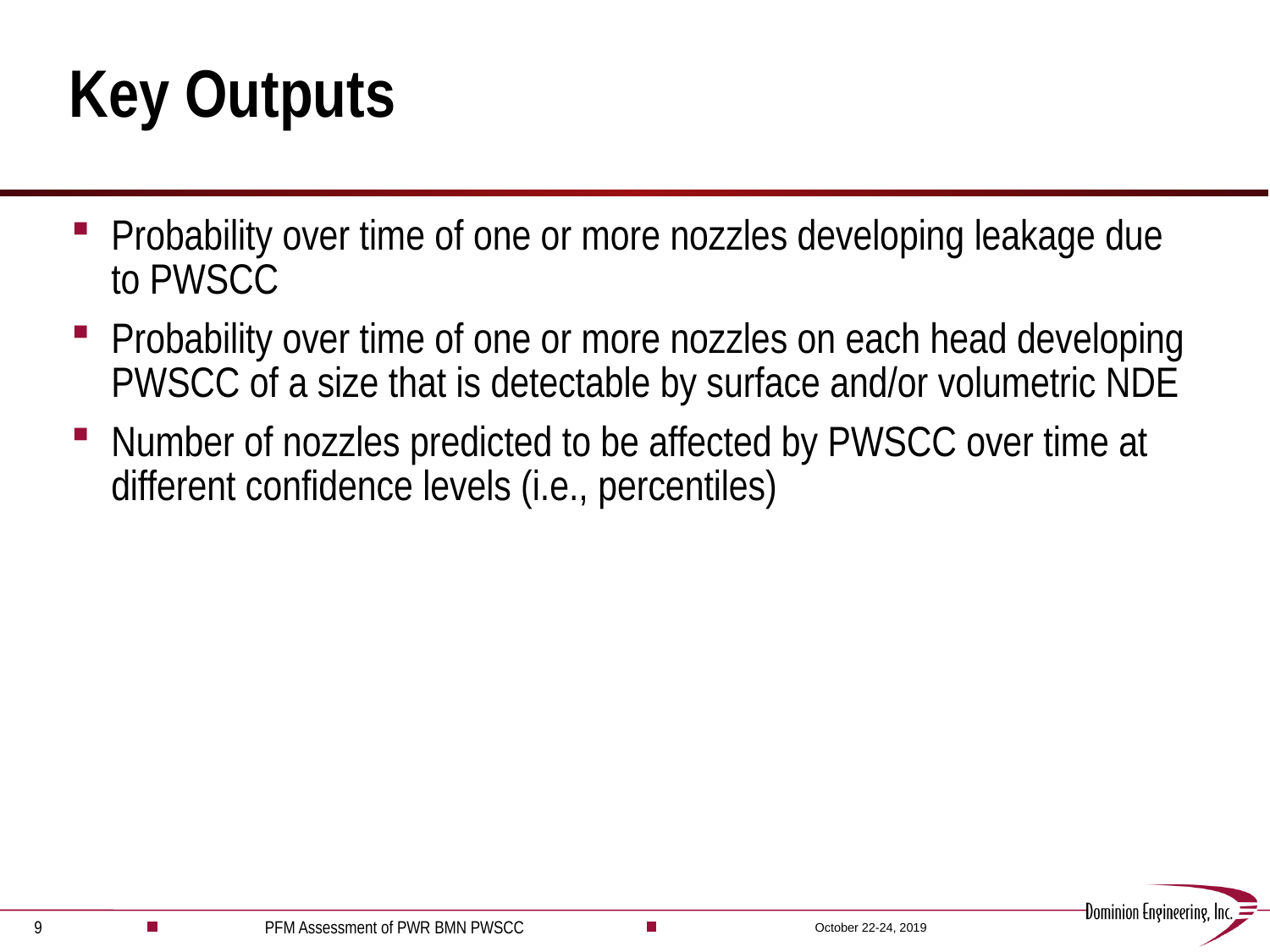

# Key Outputs
Probability over time of one or more nozzles developing leakage due to PWSCC
Probability over time of one or more nozzles on each head developing PWSCC of a size that is detectable by surface and/or volumetric NDE
Number of nozzles predicted to be affected by PWSCC over time at different confidence levels (i.e., percentiles)